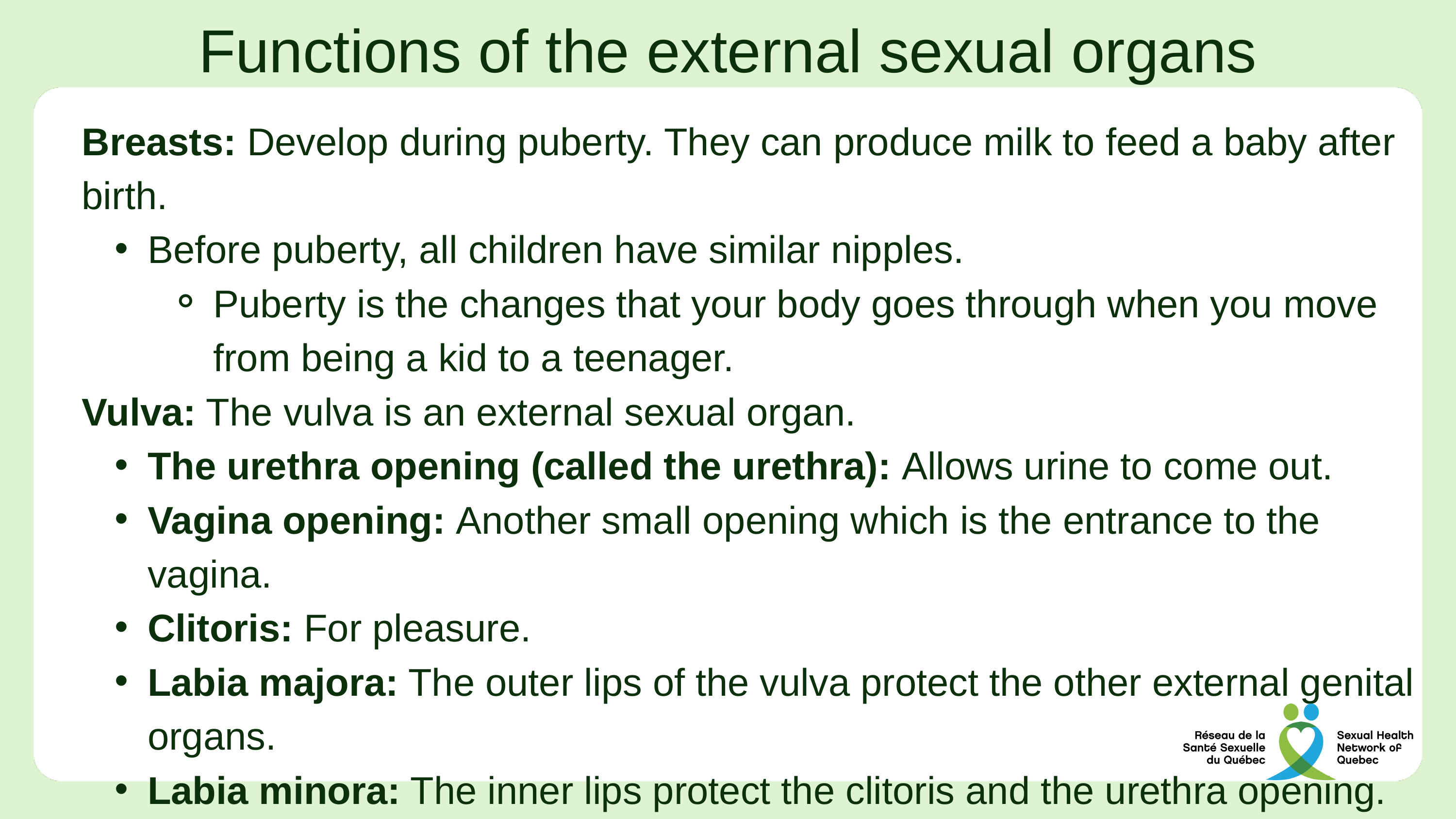

Functions of the external sexual organs

Breasts: Develop during puberty. They can produce milk to feed a baby after birth.
Before puberty, all children have similar nipples.
Puberty is the changes that your body goes through when you move from being a kid to a teenager.
Vulva: The vulva is an external sexual organ.
The urethra opening (called the urethra): Allows urine to come out.
Vagina opening: Another small opening which is the entrance to the vagina.
Clitoris: For pleasure.
Labia majora: The outer lips of the vulva protect the other external genital organs.
Labia minora: The inner lips protect the clitoris and the urethra opening.